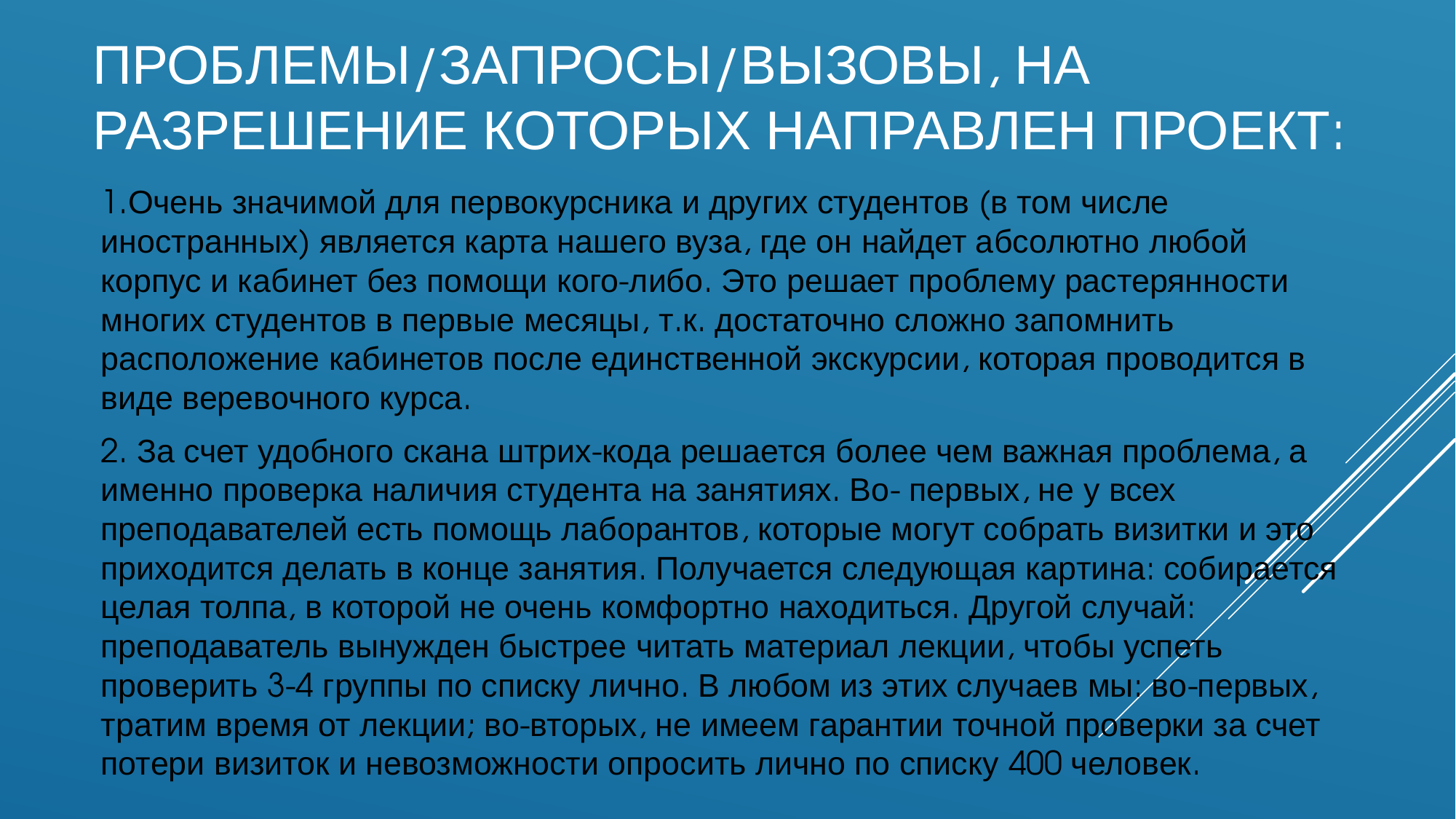

# Проблемы/запросы/вызовы, на разрешение которых направлен проект:
1.Очень значимой для первокурсника и других студентов (в том числе иностранных) является карта нашего вуза, где он найдет абсолютно любой корпус и кабинет без помощи кого-либо. Это решает проблему растерянности многих студентов в первые месяцы, т.к. достаточно сложно запомнить расположение кабинетов после единственной экскурсии, которая проводится в виде веревочного курса.
2. За счет удобного скана штрих-кода решается более чем важная проблема, а именно проверка наличия студента на занятиях. Во- первых, не у всех преподавателей есть помощь лаборантов, которые могут собрать визитки и это приходится делать в конце занятия. Получается следующая картина: собирается целая толпа, в которой не очень комфортно находиться. Другой случай: преподаватель вынужден быстрее читать материал лекции, чтобы успеть проверить 3-4 группы по списку лично. В любом из этих случаев мы: во-первых, тратим время от лекции; во-вторых, не имеем гарантии точной проверки за счет потери визиток и невозможности опросить лично по списку 400 человек.